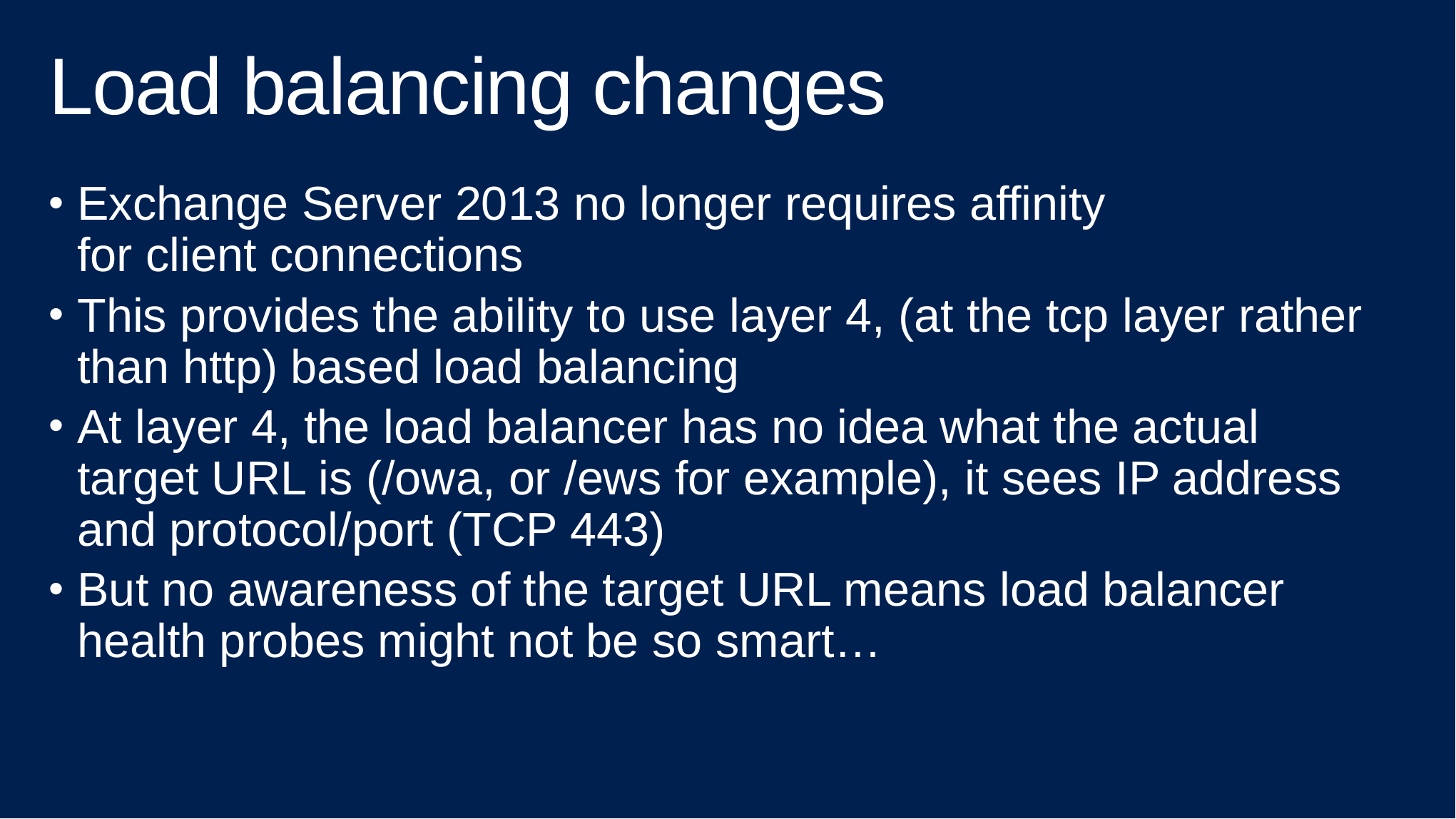

# Load balancing changes
Exchange Server 2013 no longer requires affinity
for client connections
This provides the ability to use layer 4, (at the tcp layer rather than http) based load balancing
At layer 4, the load balancer has no idea what the actual target URL is (/owa, or /ews for example), it sees IP address and protocol/port (TCP 443)
But no awareness of the target URL means load balancer health probes might not be so smart…